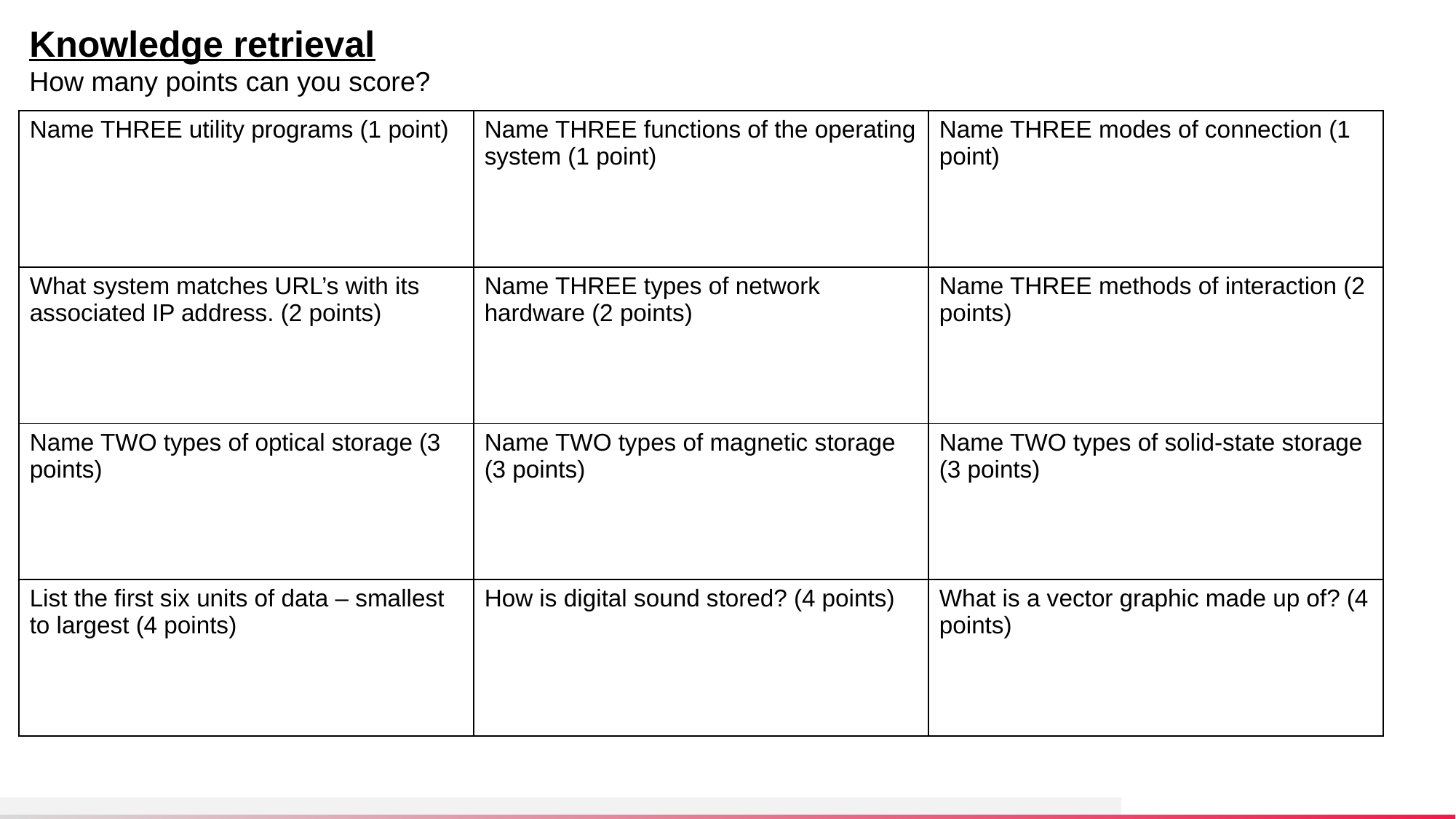

Knowledge retrieval
How many points can you score?
| Name THREE utility programs (1 point) | Name THREE functions of the operating system (1 point) | Name THREE modes of connection (1 point) |
| --- | --- | --- |
| What system matches URL’s with its associated IP address. (2 points) | Name THREE types of network hardware (2 points) | Name THREE methods of interaction (2 points) |
| Name TWO types of optical storage (3 points) | Name TWO types of magnetic storage (3 points) | Name TWO types of solid-state storage (3 points) |
| List the first six units of data – smallest to largest (4 points) | How is digital sound stored? (4 points) | What is a vector graphic made up of? (4 points) |